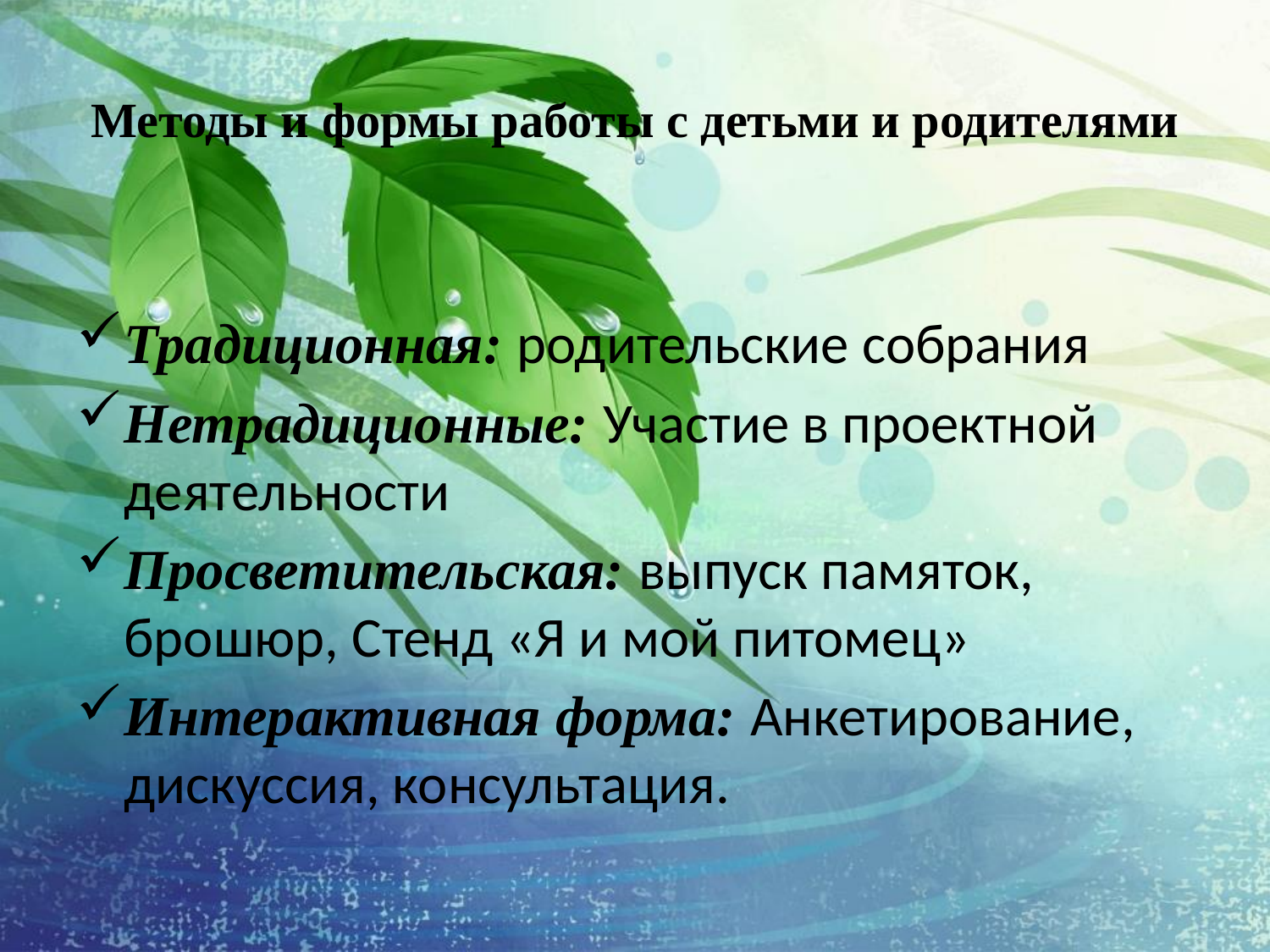

# Методы и формы работы с детьми и родителями

Традиционная: родительские собрания
Нетрадиционные: Участие в проектной деятельности
Просветительская: выпуск памяток,  брошюр, Стенд «Я и мой питомец»
Интерактивная форма: Анкетирование, дискуссия, консультация.